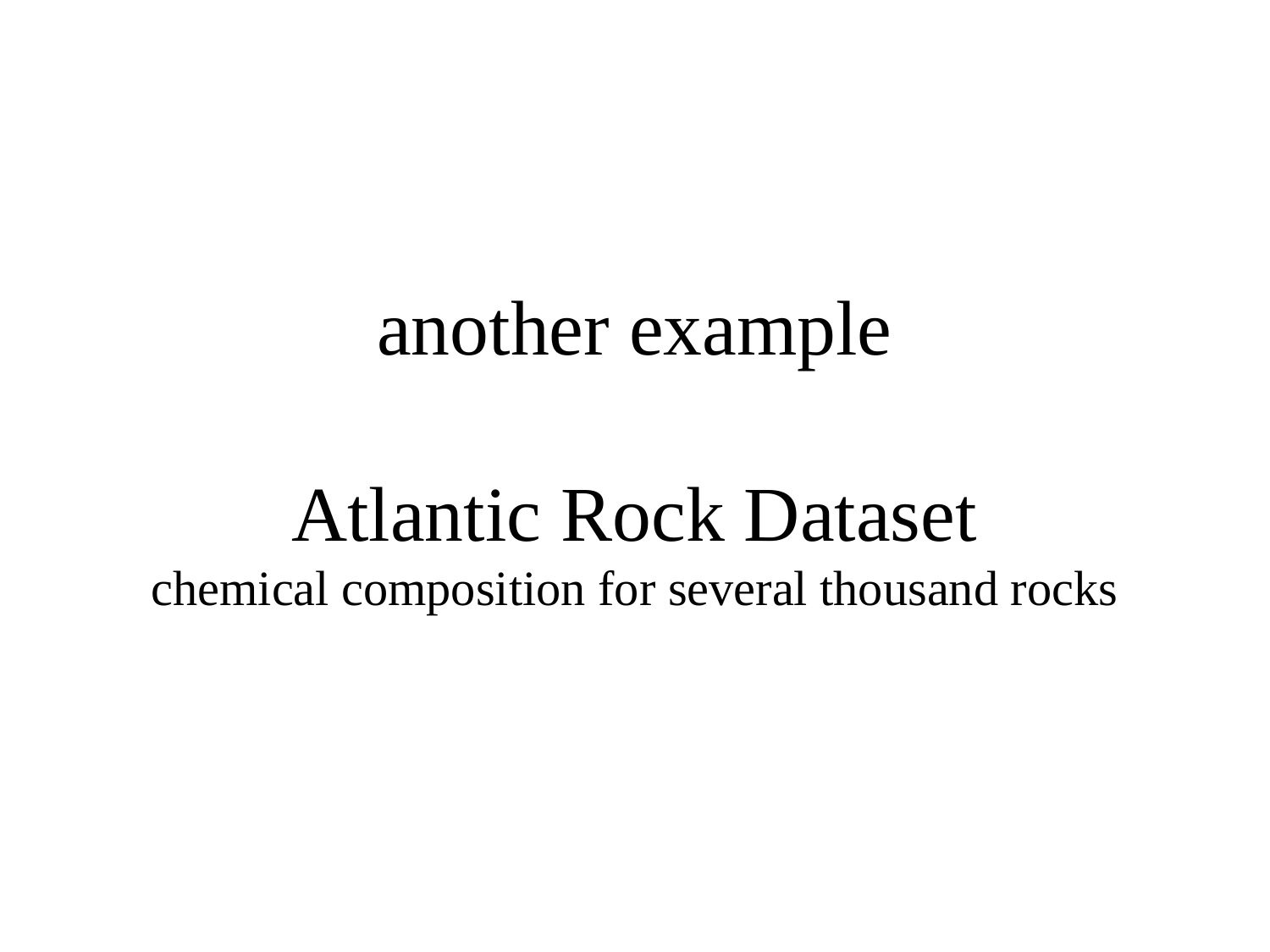

# another example Atlantic Rock Dataset chemical composition for several thousand rocks